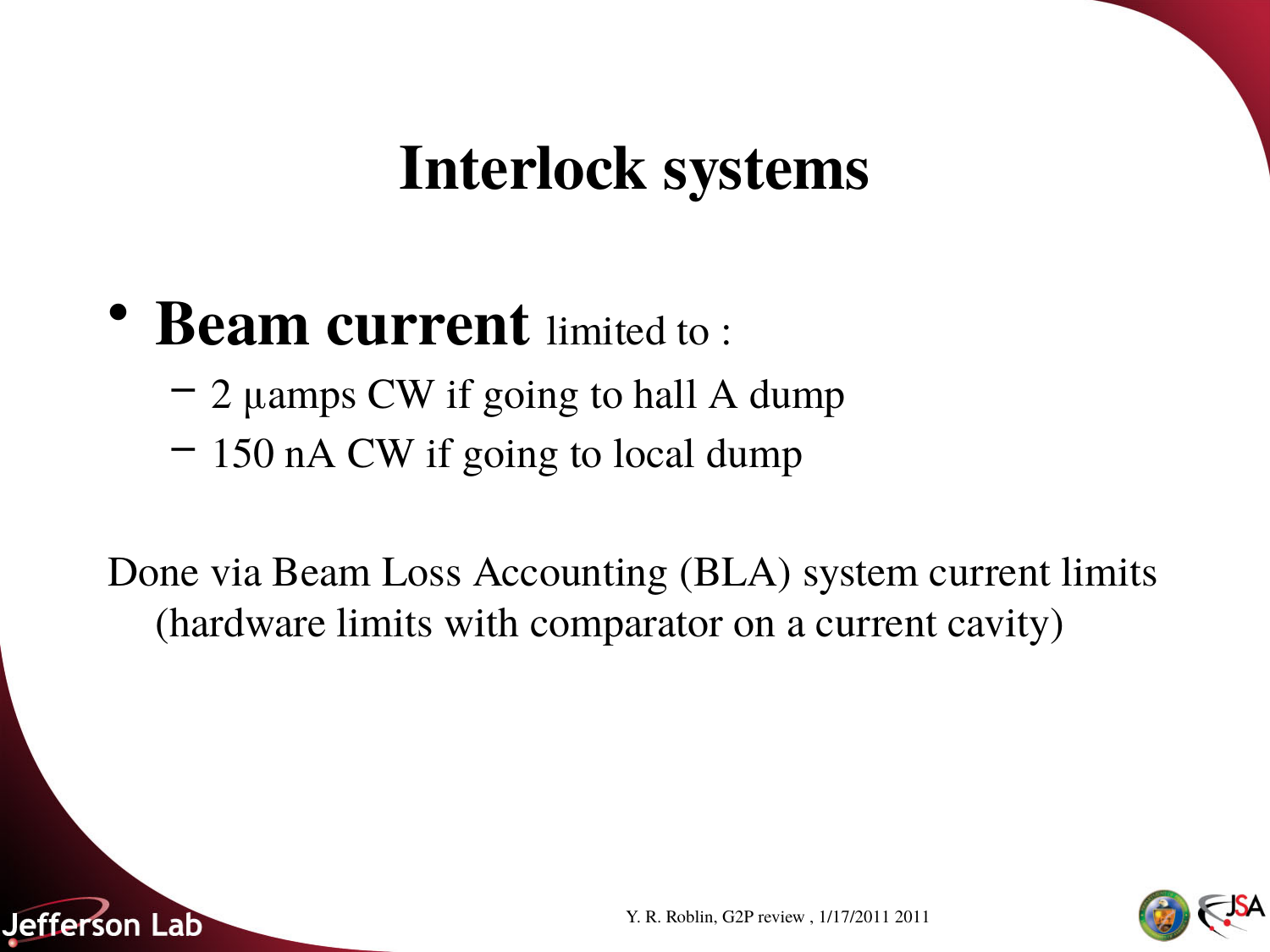

# Interlock systems
Beam current limited to :
2 μamps CW if going to hall A dump
150 nA CW if going to local dump

Done via Beam Loss Accounting (BLA) system current limits (hardware limits with comparator on a current cavity)